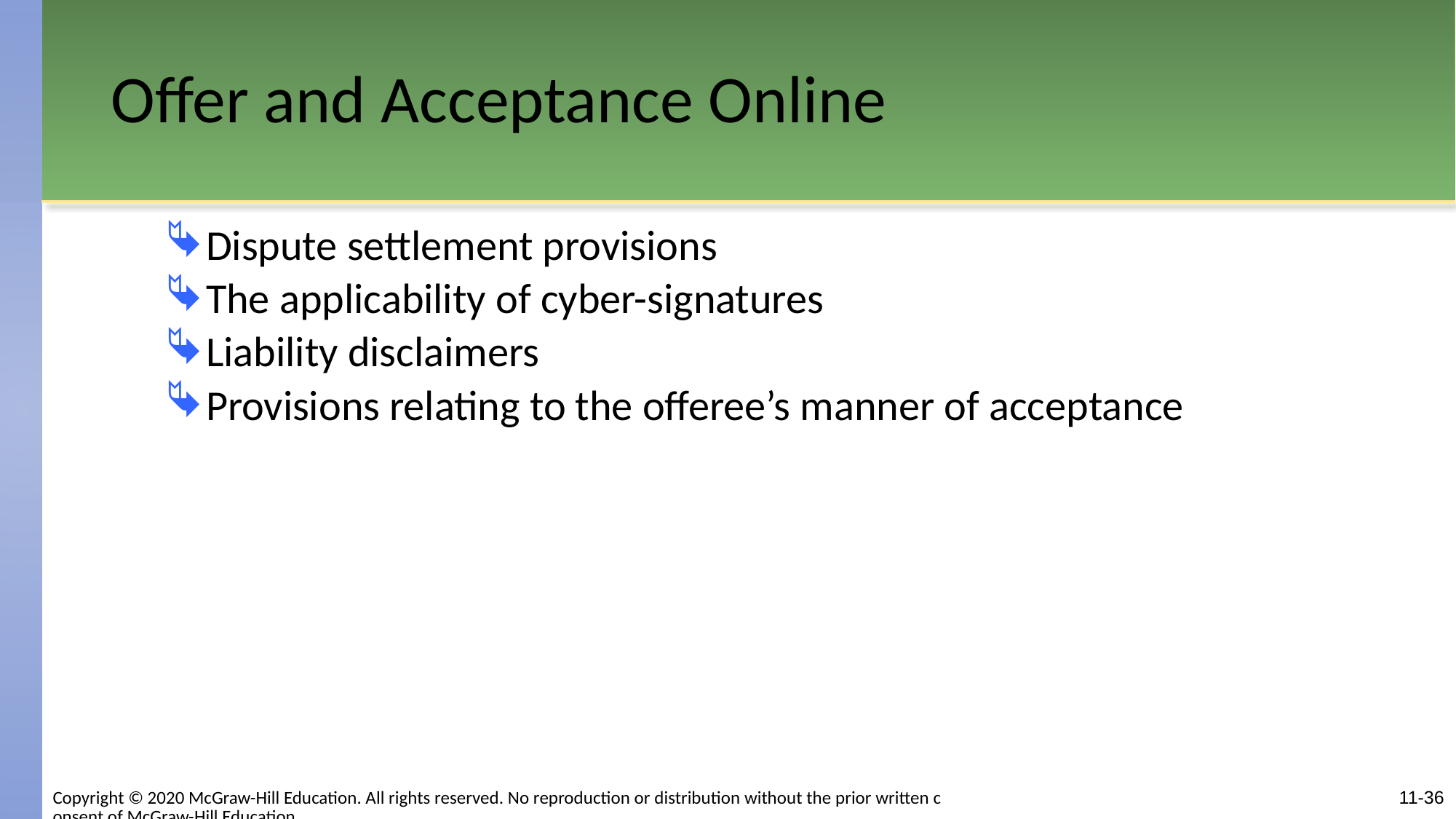

# Offer and Acceptance Online
Dispute settlement provisions
The applicability of cyber-signatures
Liability disclaimers
Provisions relating to the offeree’s manner of acceptance
11-36
Copyright © 2020 McGraw-Hill Education. All rights reserved. No reproduction or distribution without the prior written consent of McGraw-Hill Education.